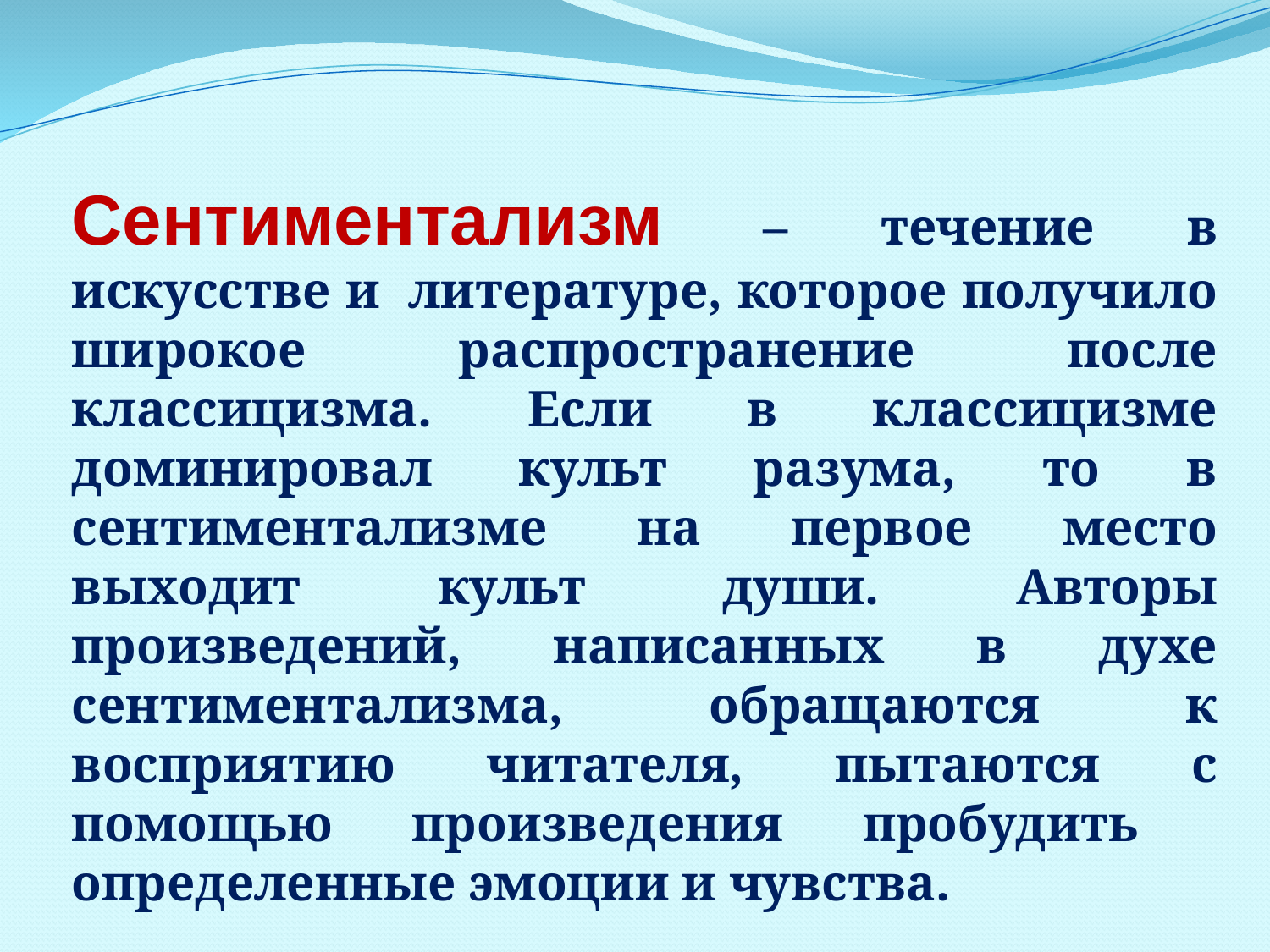

Сентиментализм – течение в искусстве и  литературе, которое получило широкое распространение после классицизма. Если в классицизме доминировал культ разума, то в сентиментализме на первое место выходит культ души. Авторы произведений, написанных в духе сентиментализма, обращаются к восприятию читателя, пытаются с помощью произведения пробудить  определенные эмоции и чувства.